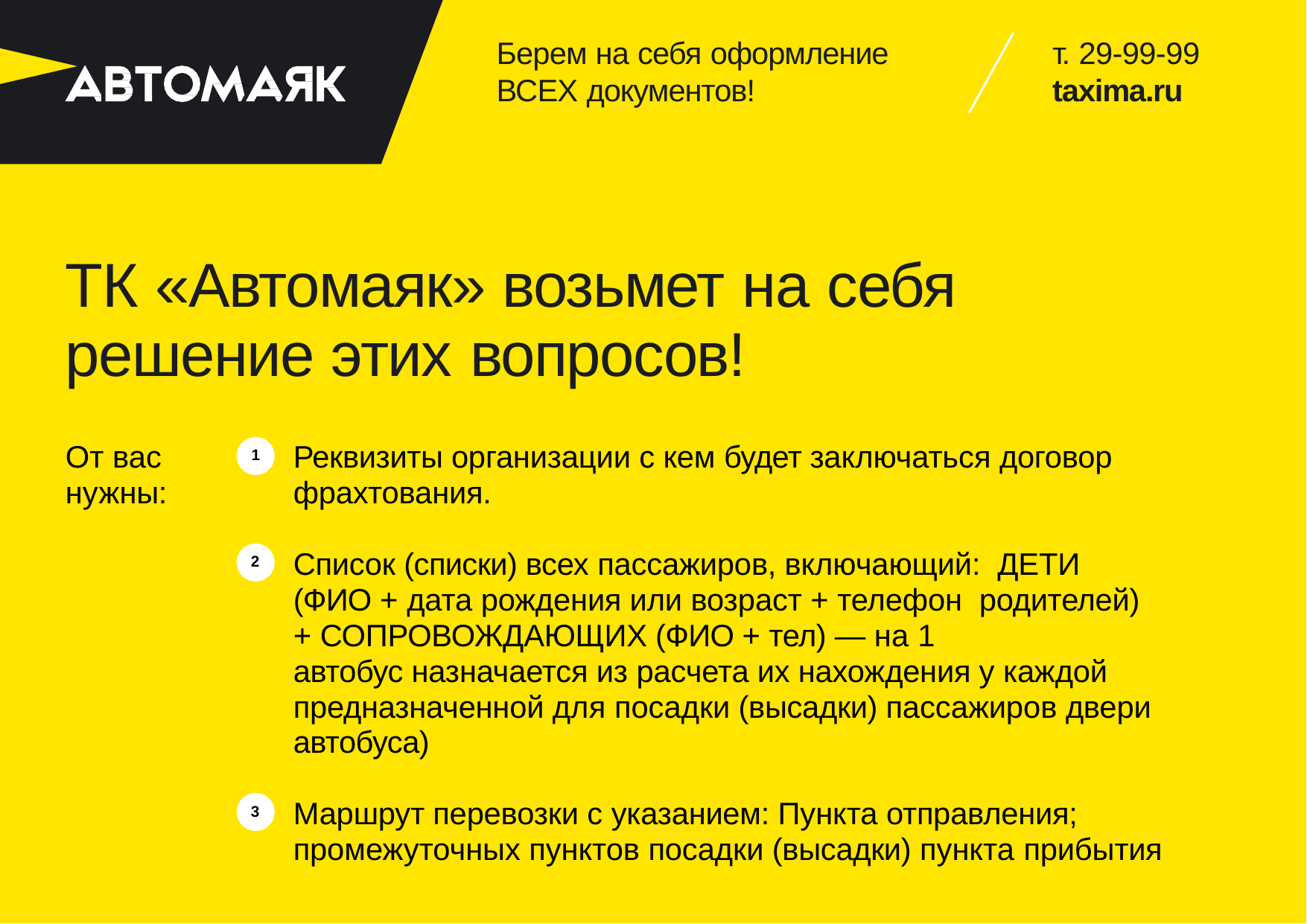

# Берем на себя оформление  ВСЕХ документов!
т. 29-99-99
taxima.ru

ТК «Автомаяк» возьмет на себя  решение этих вопросов!
От вас  нужны:
Реквизиты организации с кем будет заключаться договор  фрахтования.

1
Список (списки) всех пассажиров, включающий:  ДЕТИ (ФИО + дата рождения или возраст + телефон  родителей) + СОПРОВОЖДАЮЩИХ (ФИО + тел) — на 1
автобус назначается из расчета их нахождения у каждой  предназначенной для посадки (высадки) пассажиров двери  автобуса)

2
Маршрут перевозки с указанием: Пункта отправления;  промежуточных пунктов посадки (высадки) пункта прибытия

3